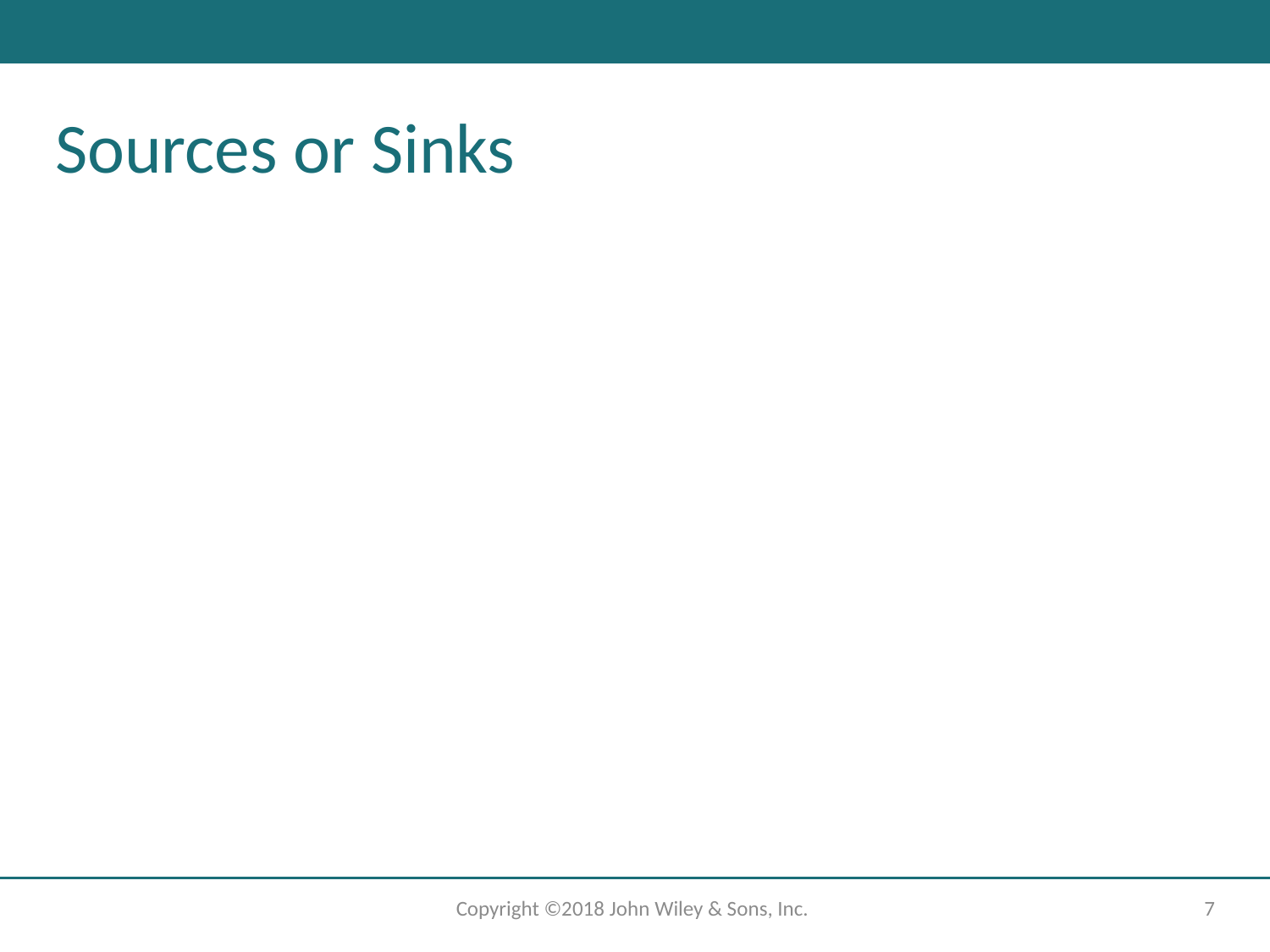

# Sources or Sinks
Copyright ©2018 John Wiley & Sons, Inc.
7